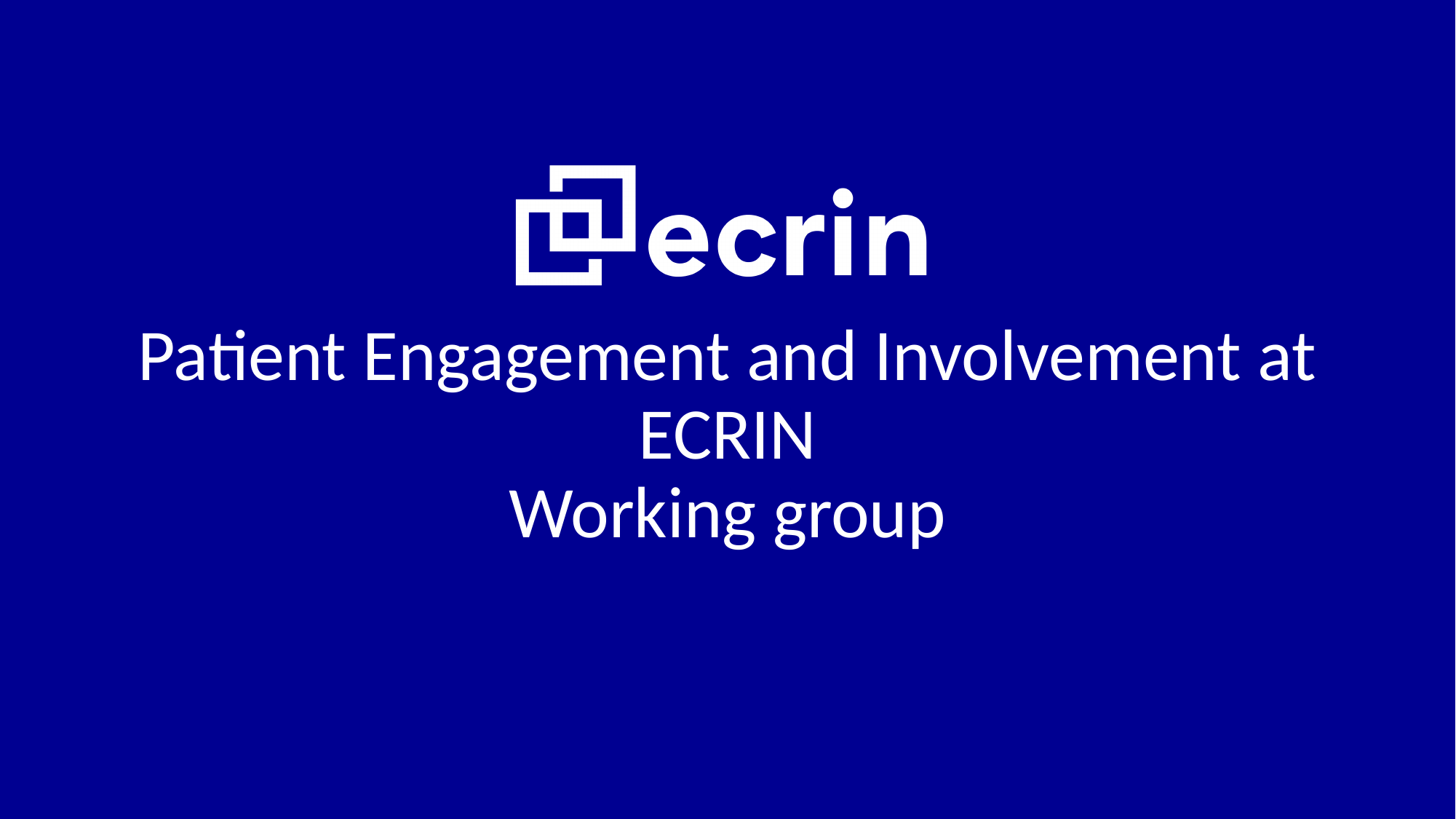

# Patient Engagement and Involvement at ECRIN Working group